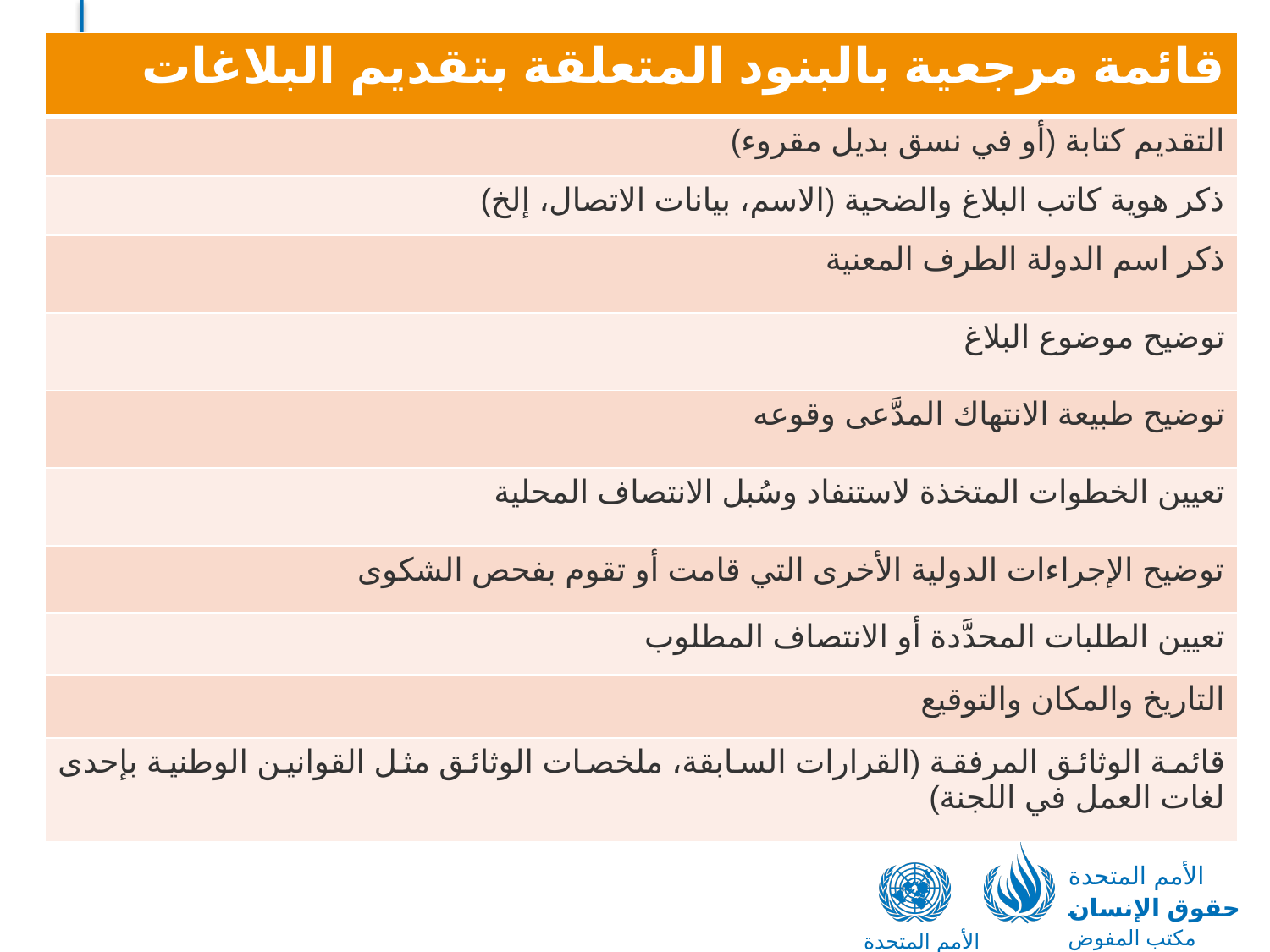

| قائمة مرجعية بالبنود المتعلقة بتقديم البلاغات |
| --- |
| التقديم كتابة (أو في نسق بديل مقروء) |
| ذكر هوية كاتب البلاغ والضحية (الاسم، بيانات الاتصال، إلخ) |
| ذكر اسم الدولة الطرف المعنية |
| توضيح موضوع البلاغ |
| توضيح طبيعة الانتهاك المدَّعى وقوعه |
| تعيين الخطوات المتخذة لاستنفاد وسُبل الانتصاف المحلية |
| توضيح الإجراءات الدولية الأخرى التي قامت أو تقوم بفحص الشكوى |
| تعيين الطلبات المحدَّدة أو الانتصاف المطلوب |
| التاريخ والمكان والتوقيع |
| قائمة الوثائق المرفقة (القرارات السابقة، ملخصات الوثائق مثل القوانين الوطنية بإحدى لغات العمل في اللجنة) |
#

الأمم المتحدة
حقوق الإنسان
مكتب المفوض السامي
الأمم المتحدة